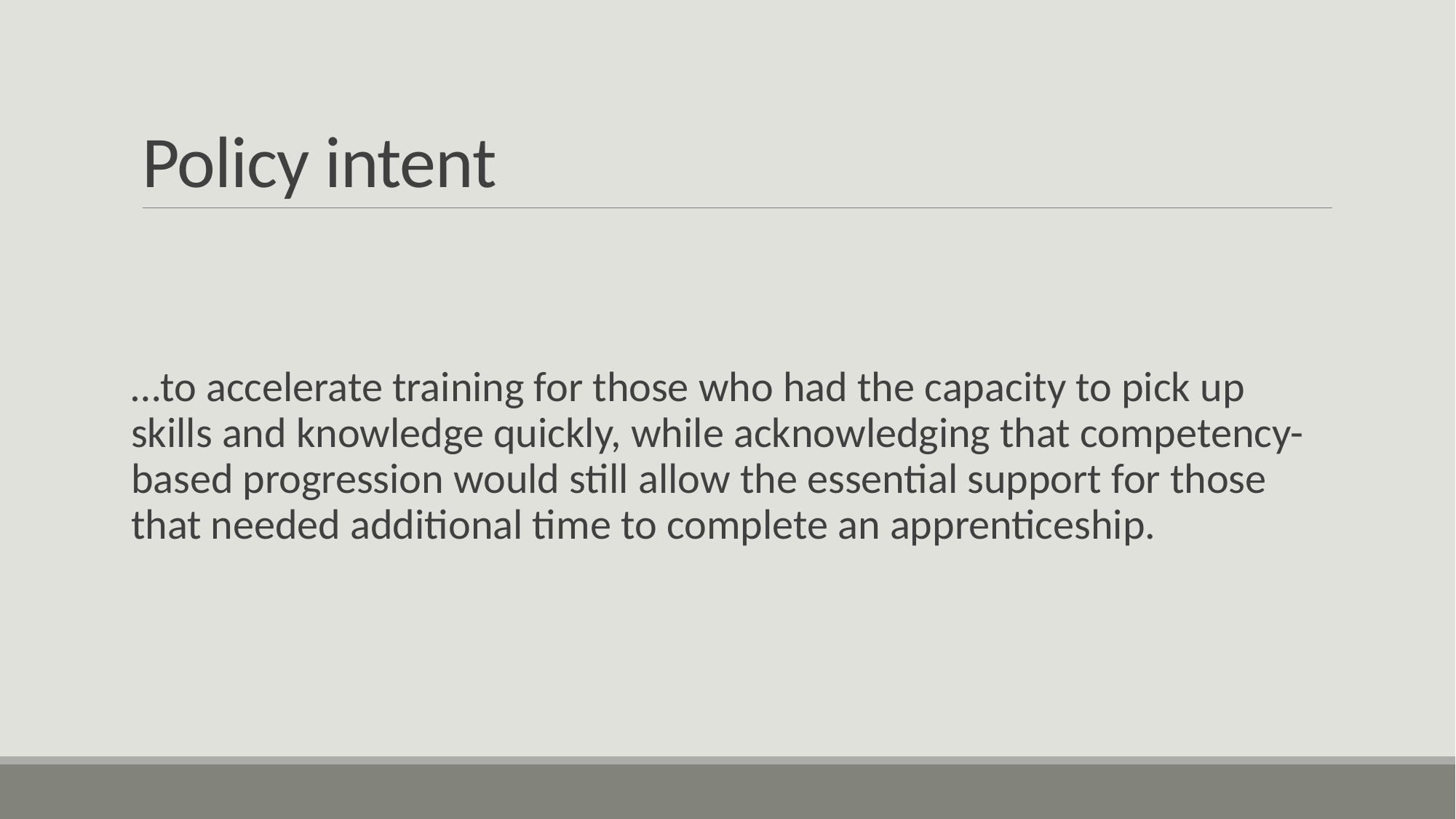

# Policy intent

…to accelerate training for those who had the capacity to pick up skills and knowledge quickly, while acknowledging that competency-based progression would still allow the essential support for those that needed additional time to complete an apprenticeship.